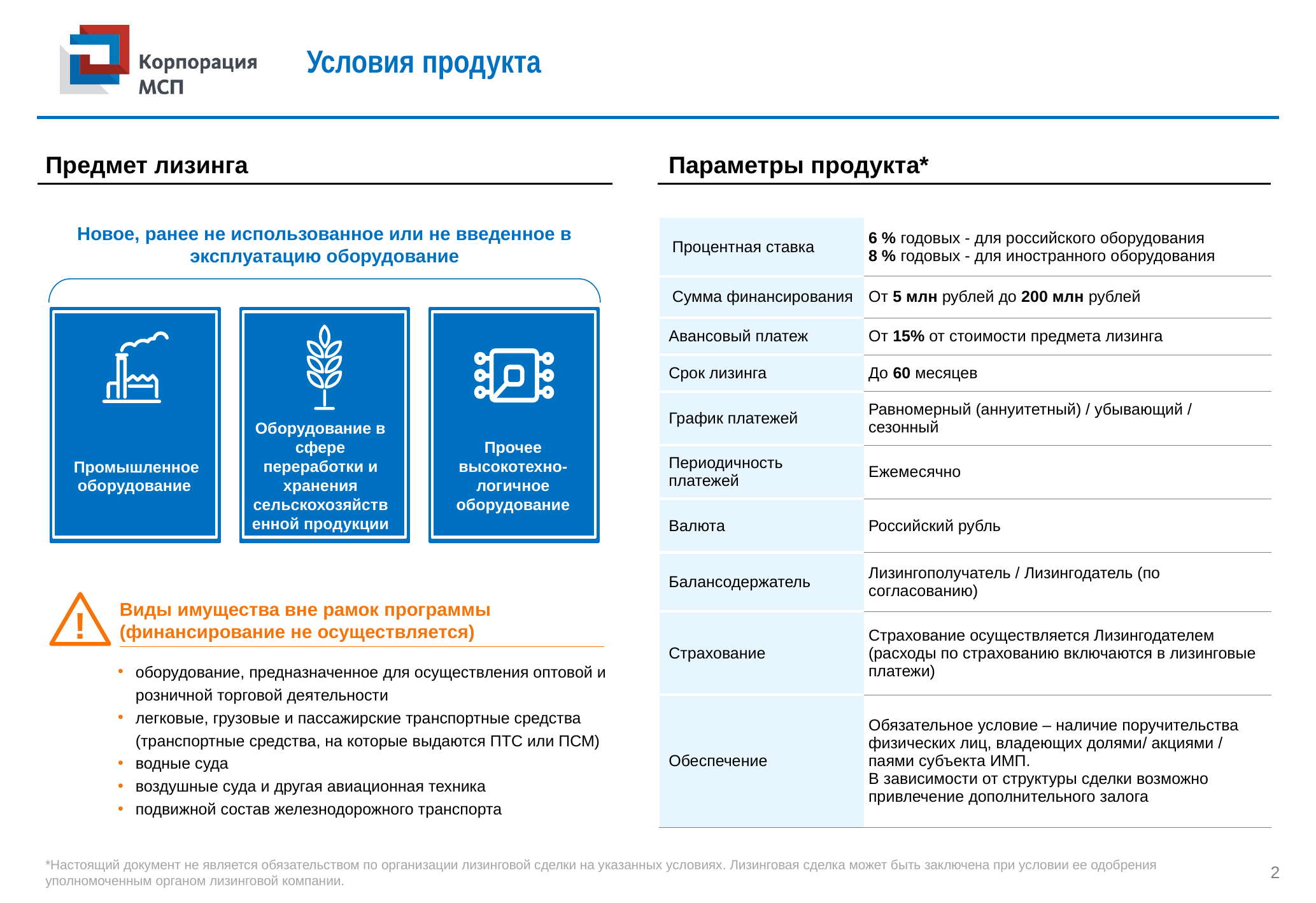

# Условия продукта
Предмет лизинга
Параметры продукта*
Новое, ранее не использованное или не введенное в эксплуатацию оборудование
| Процентная ставка | 6 % годовых - для российского оборудования 8 % годовых - для иностранного оборудования |
| --- | --- |
| Сумма финансирования | От 5 млн рублей до 200 млн рублей |
| Авансовый платеж | От 15% от стоимости предмета лизинга |
| Срок лизинга | До 60 месяцев |
| График платежей | Равномерный (аннуитетный) / убывающий / сезонный |
| Периодичность платежей | Ежемесячно |
| Валюта | Российский рубль |
| Балансодержатель | Лизингополучатель / Лизингодатель (по согласованию) |
| Страхование | Страхование осуществляется Лизингодателем (расходы по страхованию включаются в лизинговые платежи) |
| Обеспечение | Обязательное условие – наличие поручительства физических лиц, владеющих долями/ акциями / паями субъекта ИМП. В зависимости от структуры сделки возможно привлечение дополнительного залога |

Оборудование в сфере переработки и хранения сельскохозяйственной продукции
Прочее высокотехно-логичное оборудование
Промышленное оборудование
Виды имущества вне рамок программы (финансирование не осуществляется)

!
оборудование, предназначенное для осуществления оптовой и розничной торговой деятельности
легковые, грузовые и пассажирские транспортные средства (транспортные средства, на которые выдаются ПТС или ПСМ)
водные суда
воздушные суда и другая авиационная техника
подвижной состав железнодорожного транспорта
*Настоящий документ не является обязательством по организации лизинговой сделки на указанных условиях. Лизинговая сделка может быть заключена при условии ее одобрения уполномоченным органом лизинговой компании.